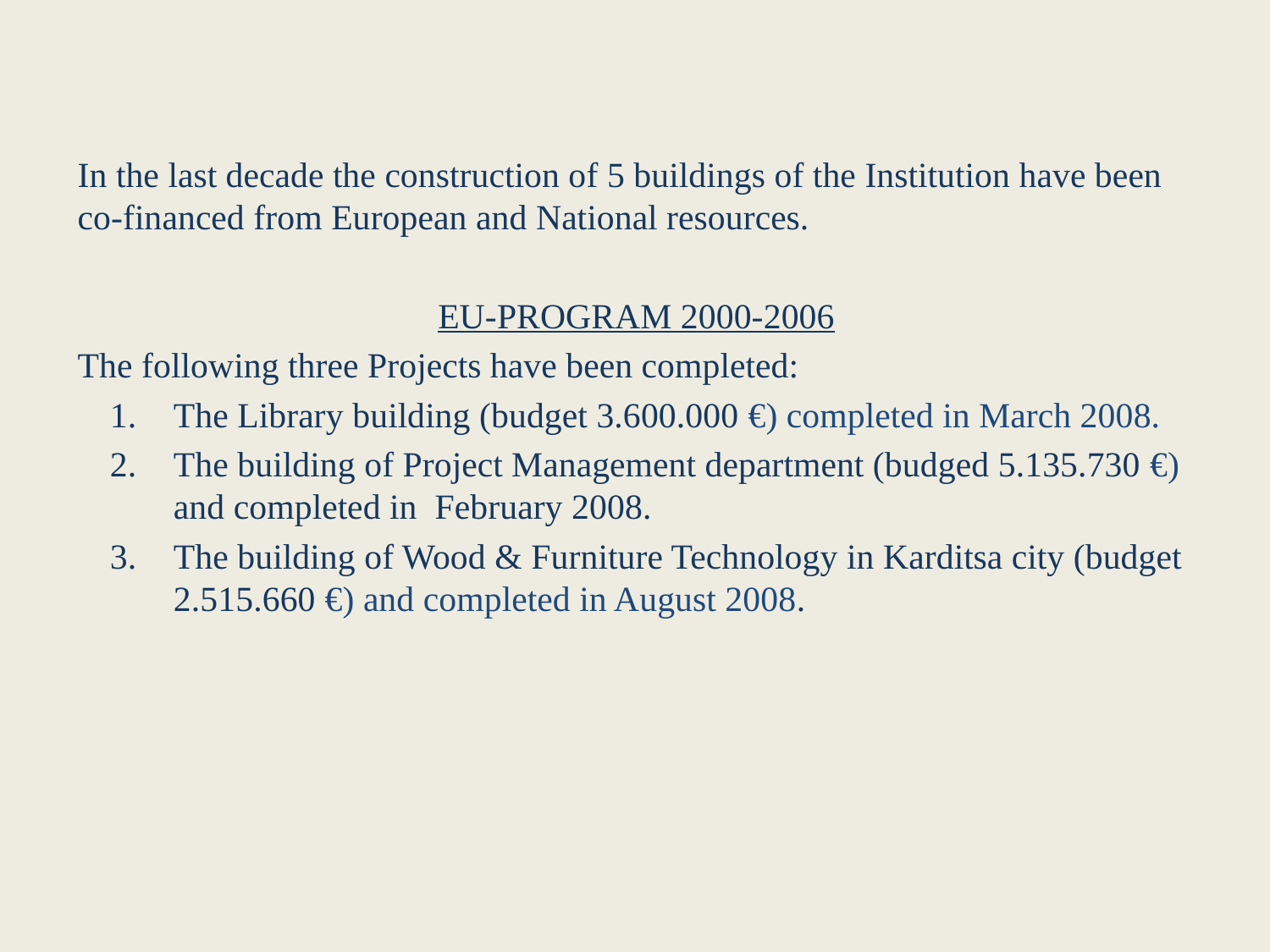

In the last decade the construction of 5 buildings of the Institution have been co-financed from European and National resources.

EU-PROGRAM 2000-2006
The following three Projects have been completed:
The Library building (budget 3.600.000 €) completed in March 2008.
The building of Project Management department (budged 5.135.730 €) and completed in  February 2008.
The building of Wood & Furniture Technology in Karditsa city (budget 2.515.660 €) and completed in August 2008.